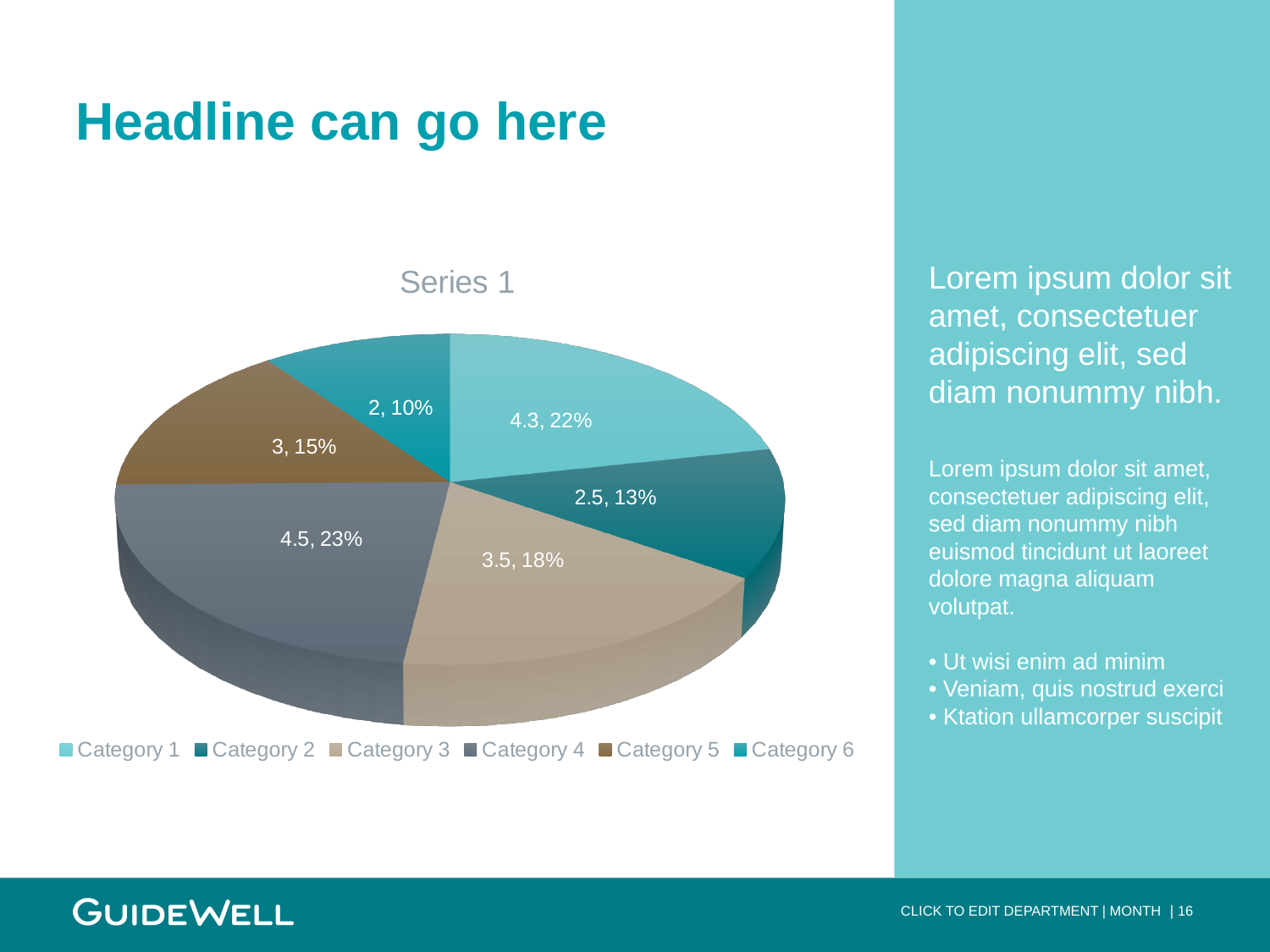

# Headline can go here

[unsupported chart]

Lorem ipsum dolor sit amet, consectetuer adipiscing elit, sed diam nonummy nibh.
Lorem ipsum dolor sit amet, consectetuer adipiscing elit, sed diam nonummy nibh euismod tincidunt ut laoreet dolore magna aliquam  volutpat.
• Ut wisi enim ad minim
• Veniam, quis nostrud exerci
• Ktation ullamcorper suscipit